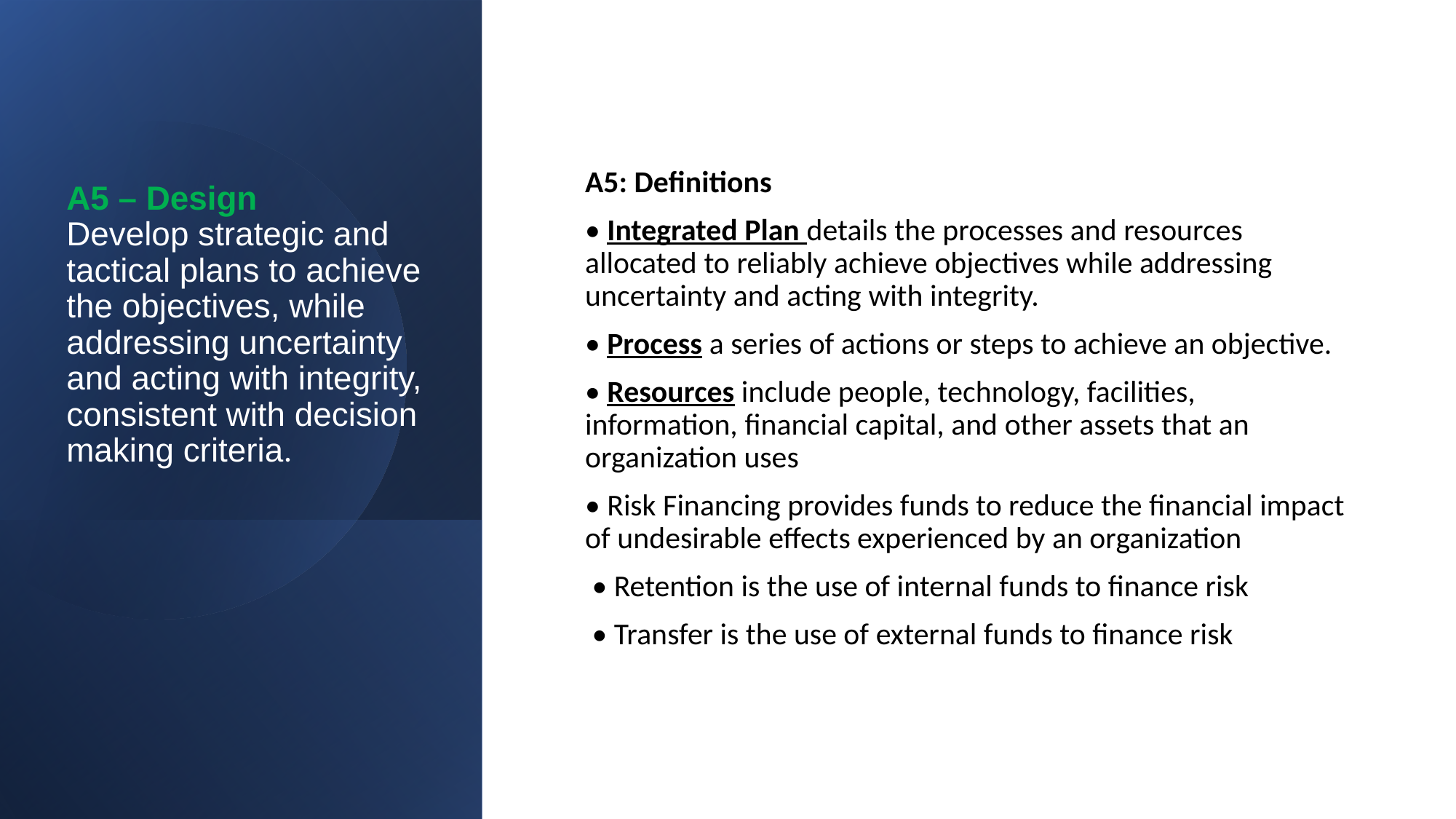

# A5 – Design Develop strategic and tactical plans to achieve the objectives, while addressing uncertainty and acting with integrity, consistent with decision making criteria.
A5: Definitions
• Integrated Plan details the processes and resources allocated to reliably achieve objectives while addressing uncertainty and acting with integrity.
• Process a series of actions or steps to achieve an objective.
• Resources include people, technology, facilities, information, financial capital, and other assets that an organization uses
• Risk Financing provides funds to reduce the financial impact of undesirable effects experienced by an organization
 • Retention is the use of internal funds to finance risk
 • Transfer is the use of external funds to finance risk